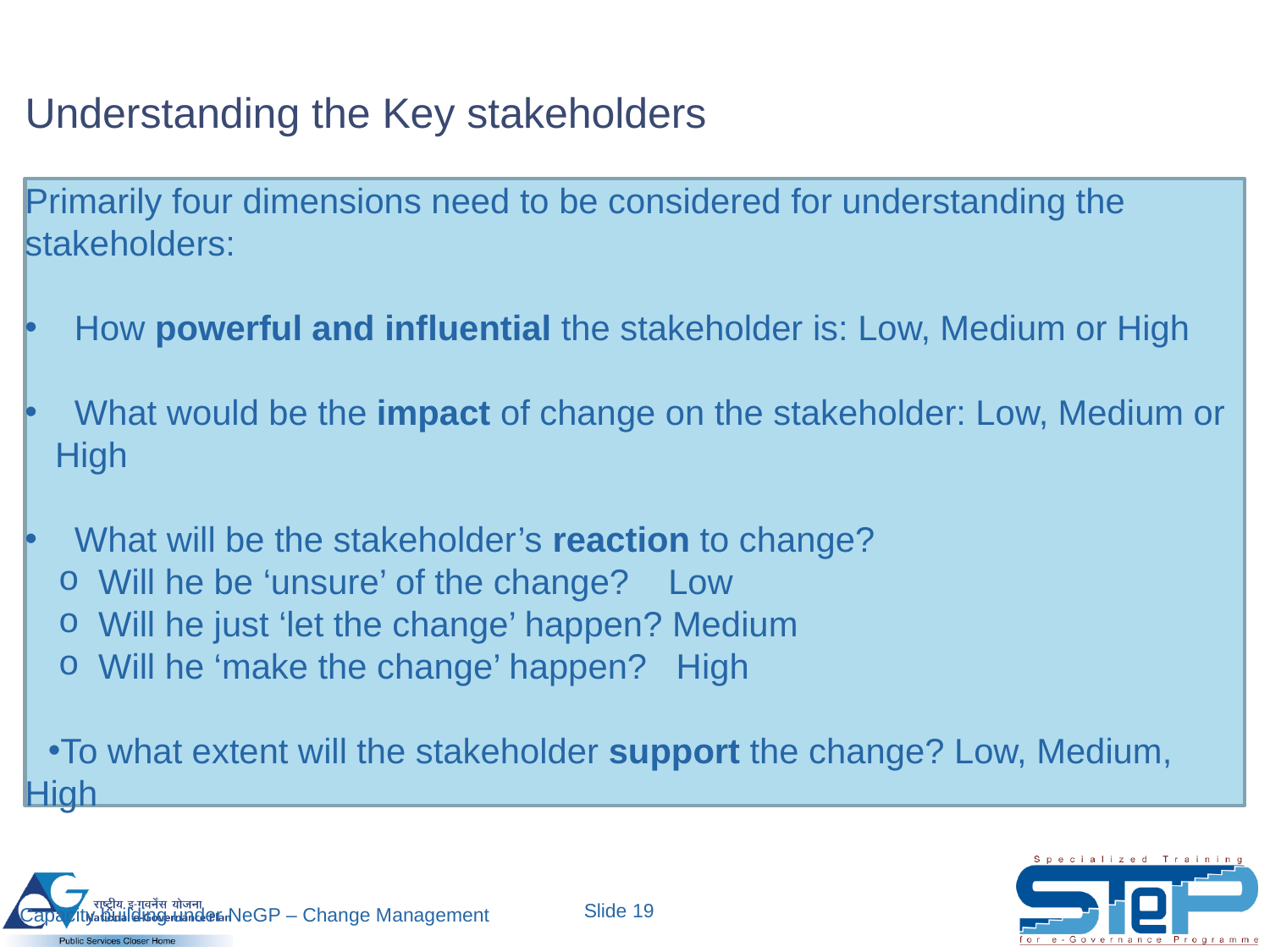

# Understanding the Key stakeholders
Primarily four dimensions need to be considered for understanding the stakeholders:

  How powerful and influential the stakeholder is: Low, Medium or High

  What would be the impact of change on the stakeholder: Low, Medium or High

  What will be the stakeholder’s reaction to change?
 Will he be ‘unsure’ of the change?    Low
 Will he just ‘let the change’ happen? Medium
 Will he ‘make the change’ happen?   High

To what extent will the stakeholder support the change? Low, Medium, High